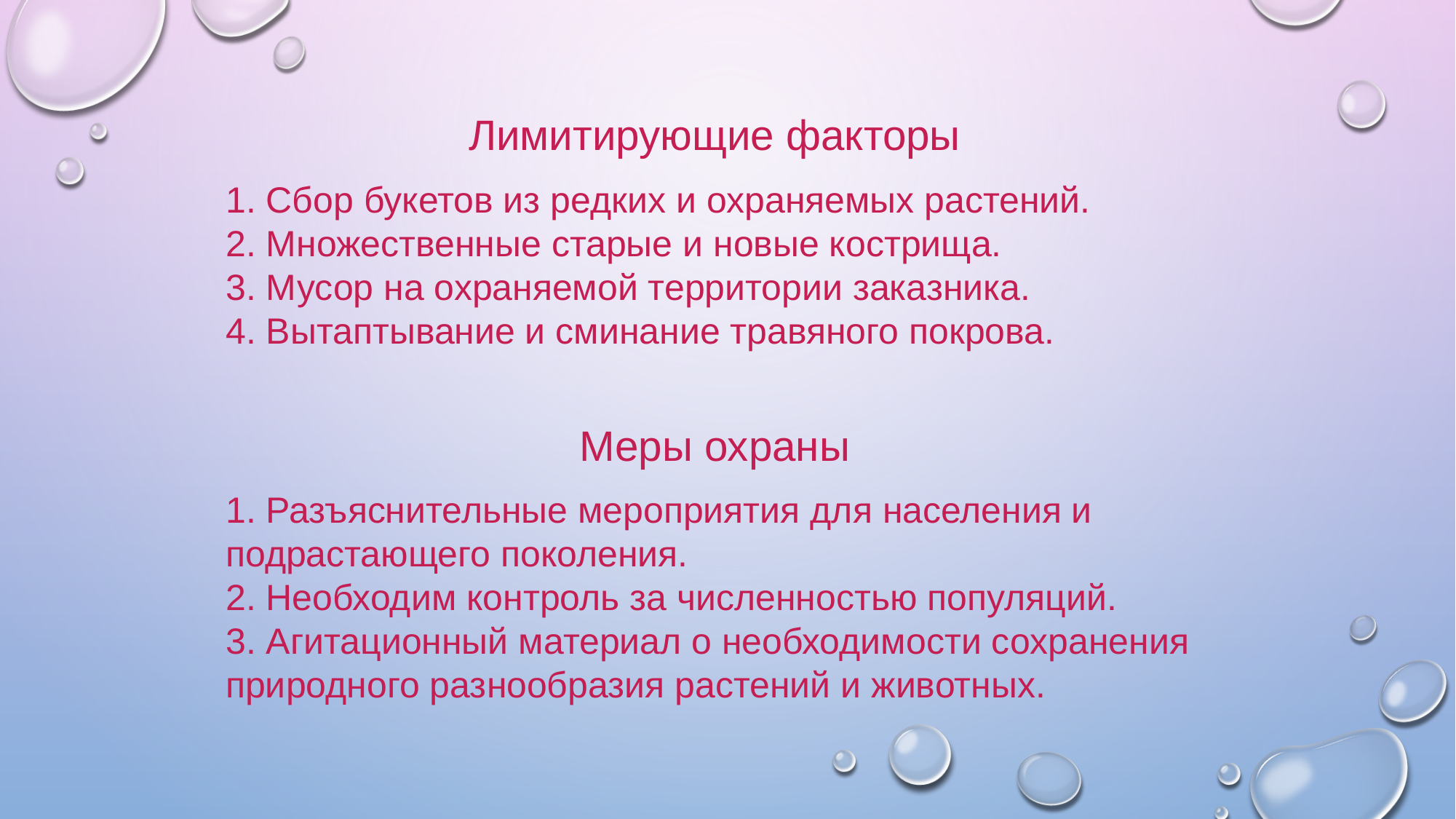

Лимитирующие факторы
1. Сбор букетов из редких и охраняемых растений.
2. Множественные старые и новые кострища.
3. Мусор на охраняемой территории заказника.
4. Вытаптывание и сминание травяного покрова.

Меры охраны
1. Разъяснительные мероприятия для населения и подрастающего поколения.
2. Необходим контроль за численностью популяций.
3. Агитационный материал о необходимости сохранения природного разнообразия растений и животных.